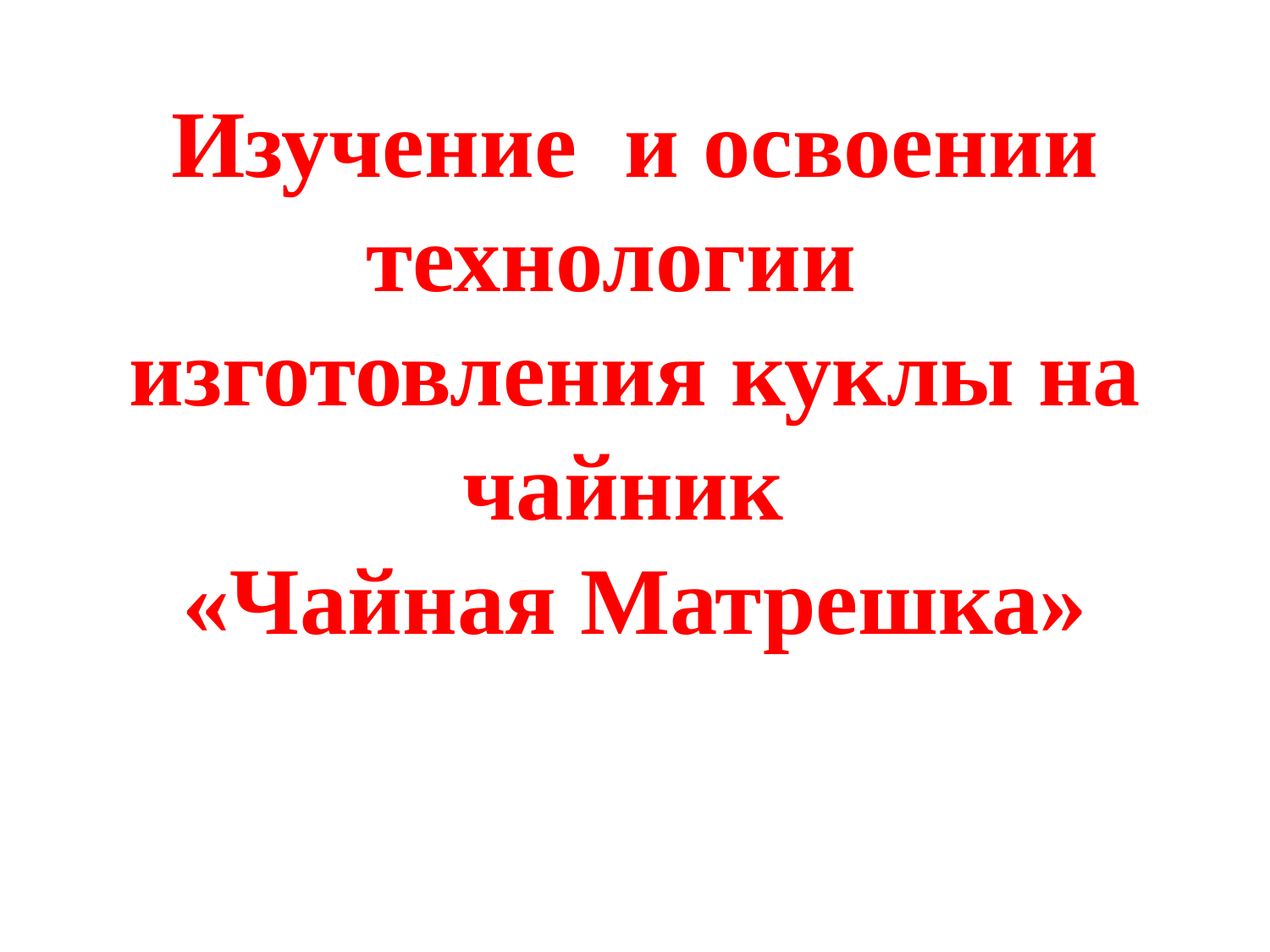

Изучение  и освоении технологии
изготовления куклы на чайник
«Чайная Матрешка»